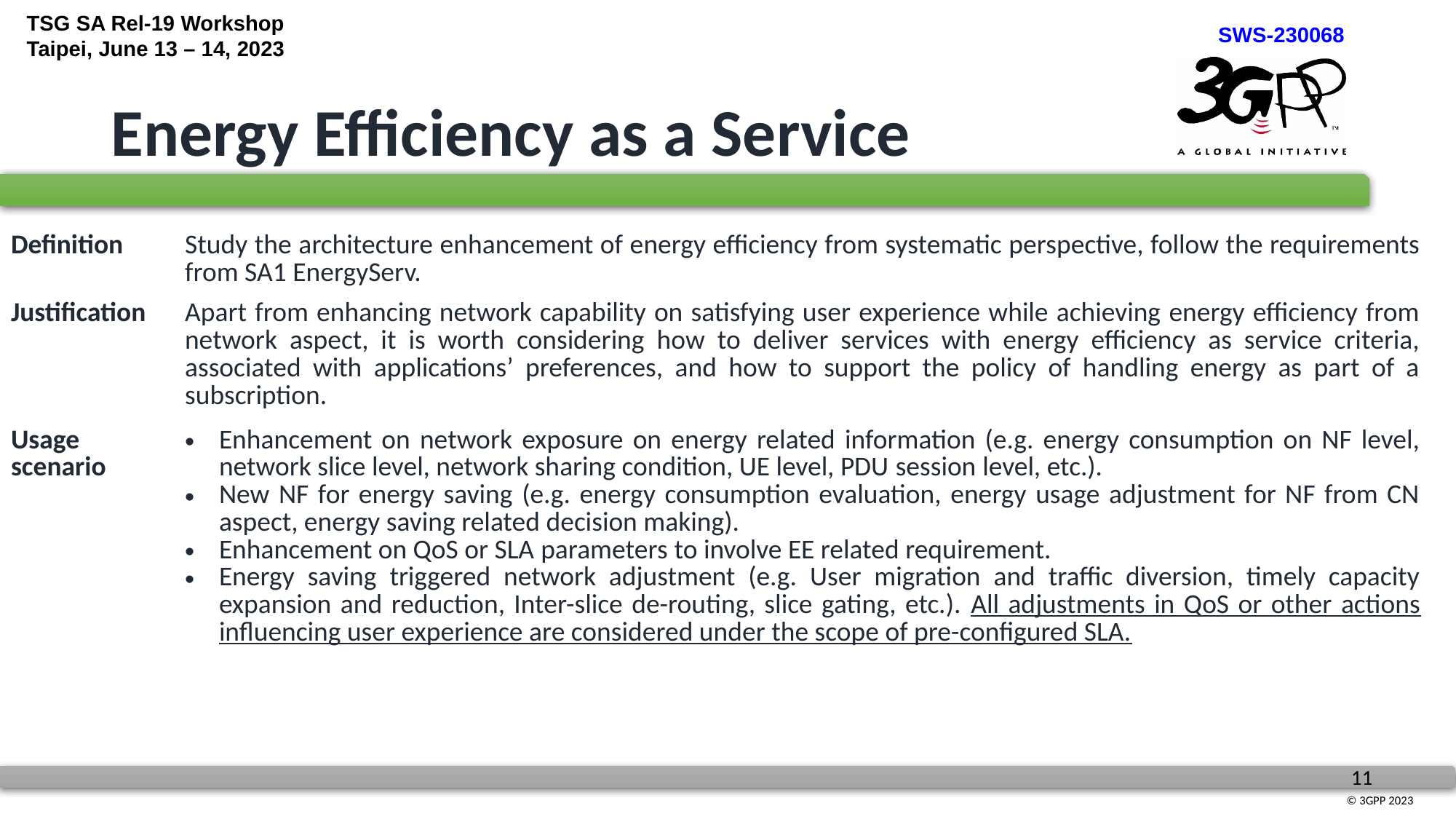

# Energy Efficiency as a Service
| Definition | Study the architecture enhancement of energy efficiency from systematic perspective, follow the requirements from SA1 EnergyServ. |
| --- | --- |
| Justification | Apart from enhancing network capability on satisfying user experience while achieving energy efficiency from network aspect, it is worth considering how to deliver services with energy efficiency as service criteria, associated with applications’ preferences, and how to support the policy of handling energy as part of a subscription. |
| Usage scenario | Enhancement on network exposure on energy related information (e.g. energy consumption on NF level, network slice level, network sharing condition, UE level, PDU session level, etc.). New NF for energy saving (e.g. energy consumption evaluation, energy usage adjustment for NF from CN aspect, energy saving related decision making). Enhancement on QoS or SLA parameters to involve EE related requirement. Energy saving triggered network adjustment (e.g. User migration and traffic diversion, timely capacity expansion and reduction, Inter-slice de-routing, slice gating, etc.). All adjustments in QoS or other actions influencing user experience are considered under the scope of pre-configured SLA. |